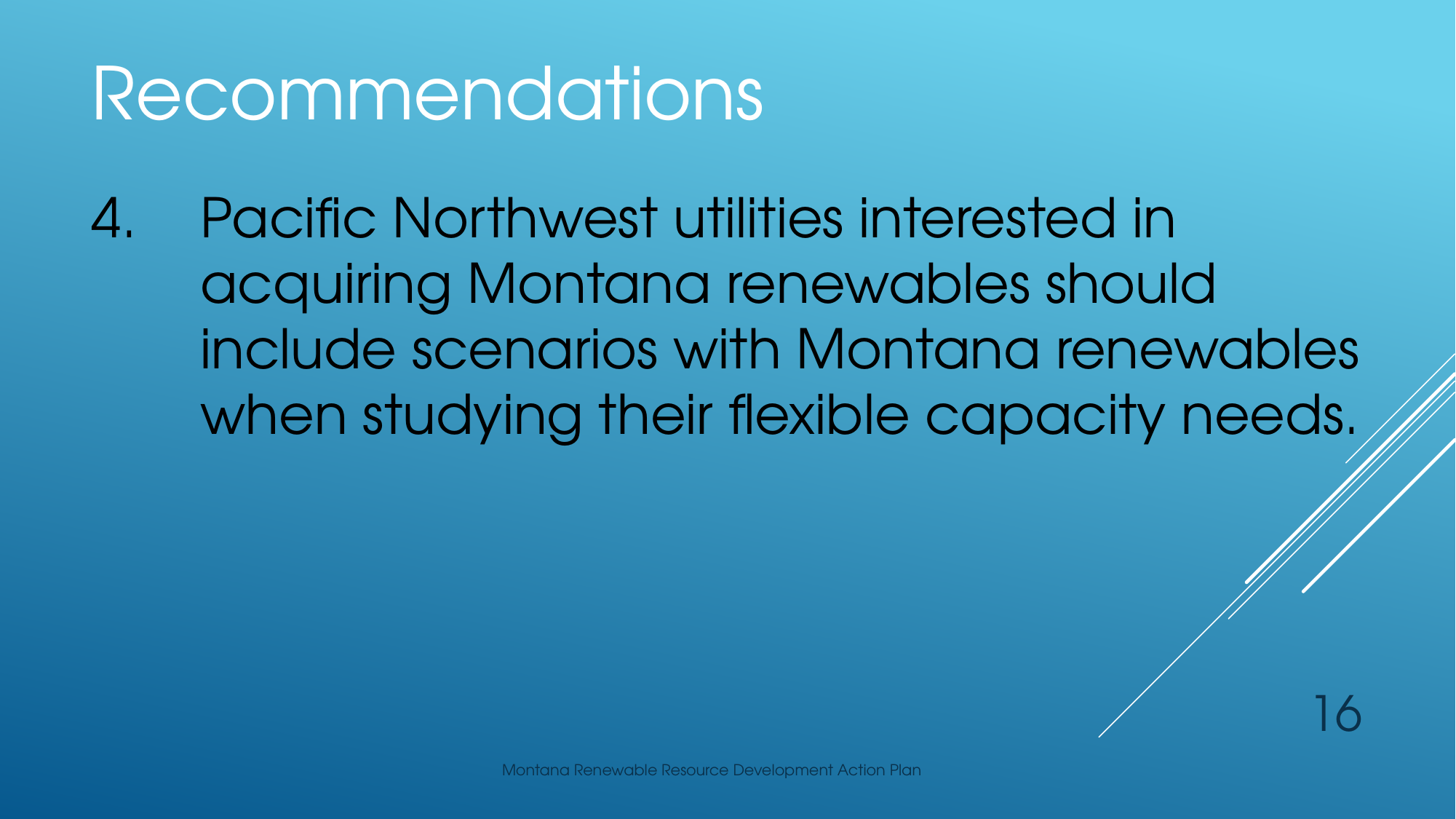

Recommendations
Pacific Northwest utilities interested in acquiring Montana renewables should include scenarios with Montana renewables when studying their flexible capacity needs.
16
Montana Renewable Resource Development Action Plan